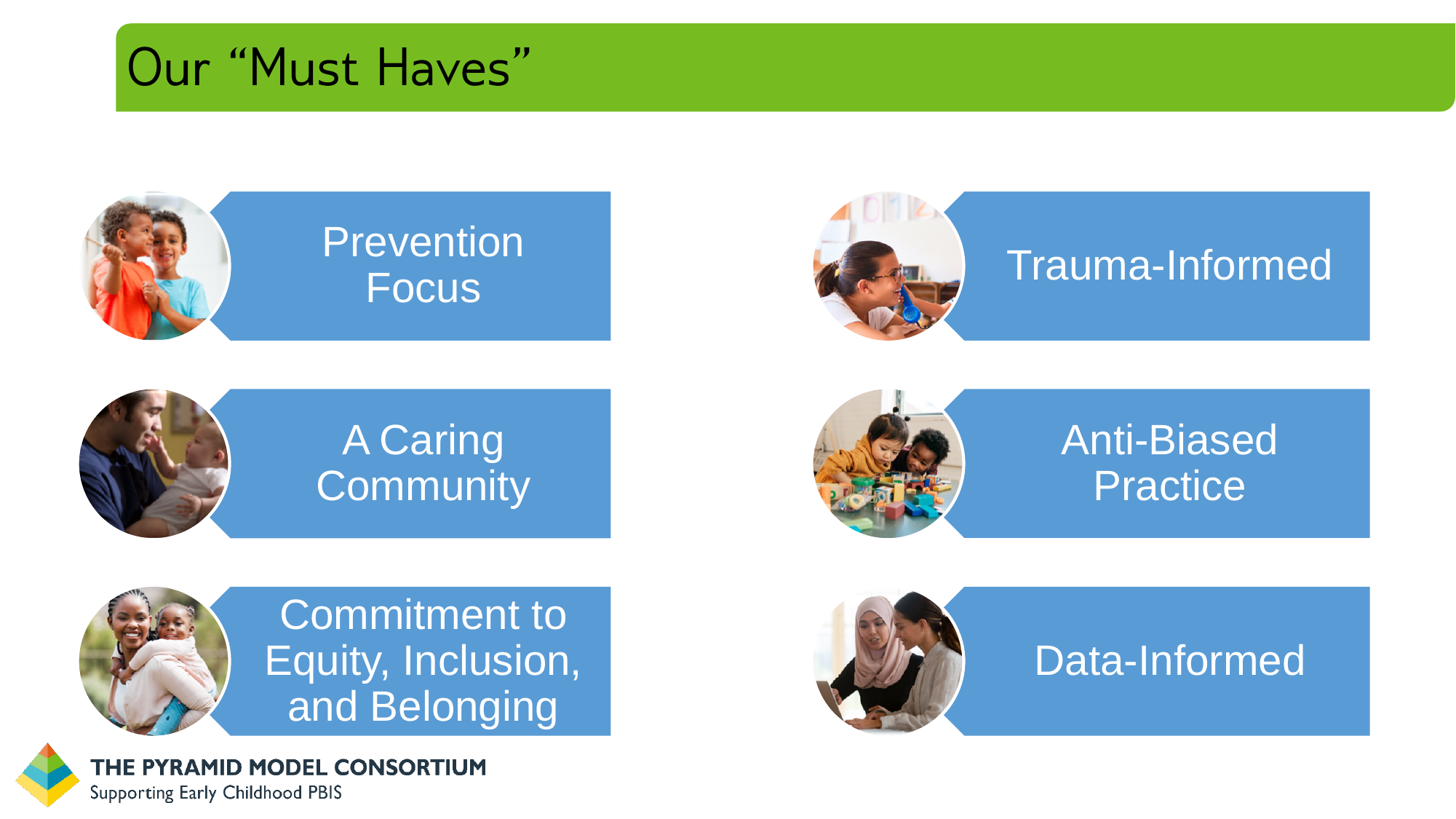

# Our “Must Haves”

Prevention Focus

A Caring Community

Commitment to Equity, Inclusion, and Belonging

Trauma-Informed

Anti-Biased Practice

Data-Informed